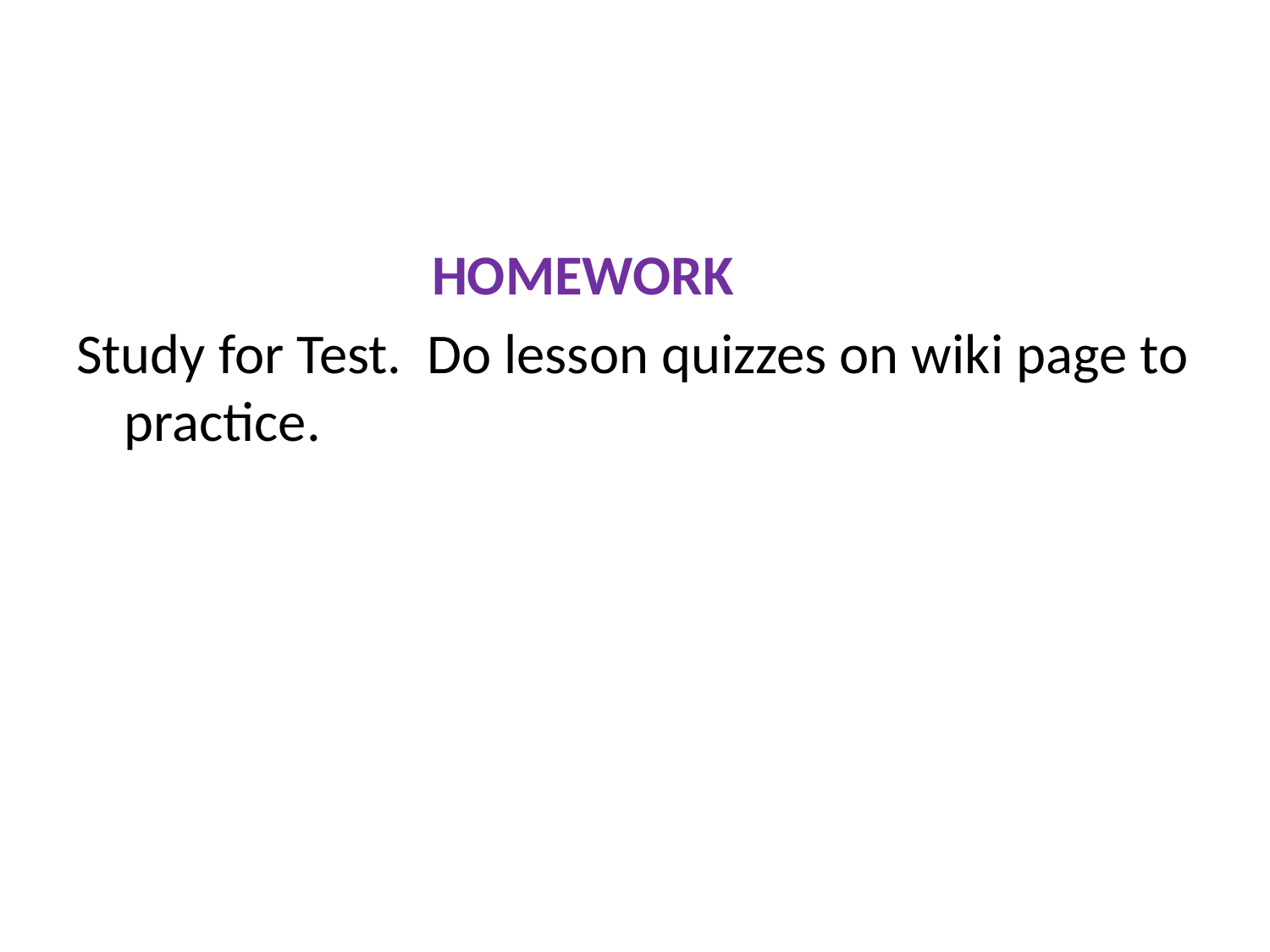

#

                            HOMEWORK
Study for Test.  Do lesson quizzes on wiki page to practice.